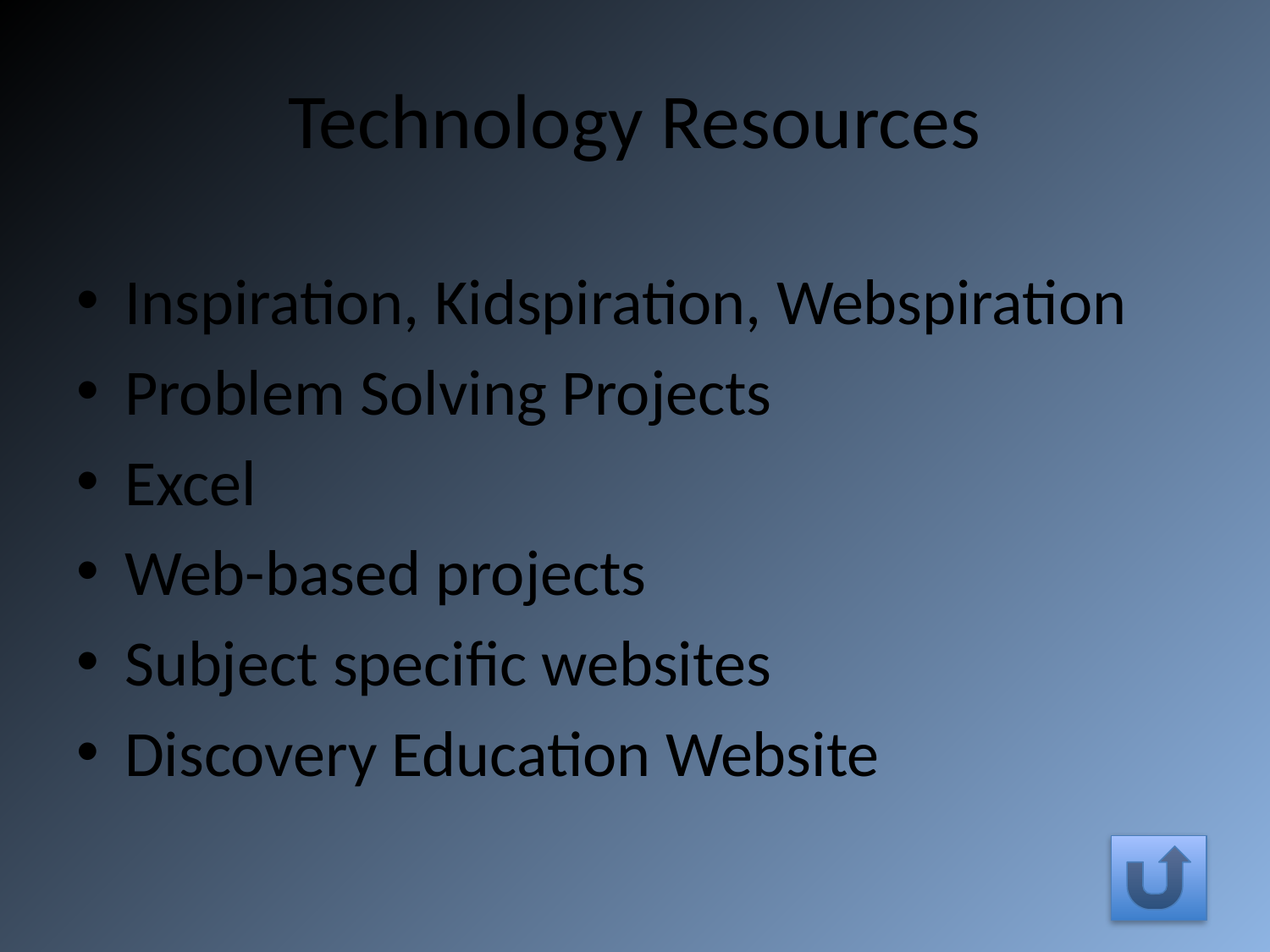

# Technology Resources
Inspiration, Kidspiration, Webspiration
Problem Solving Projects
Excel
Web-based projects
Subject specific websites
Discovery Education Website